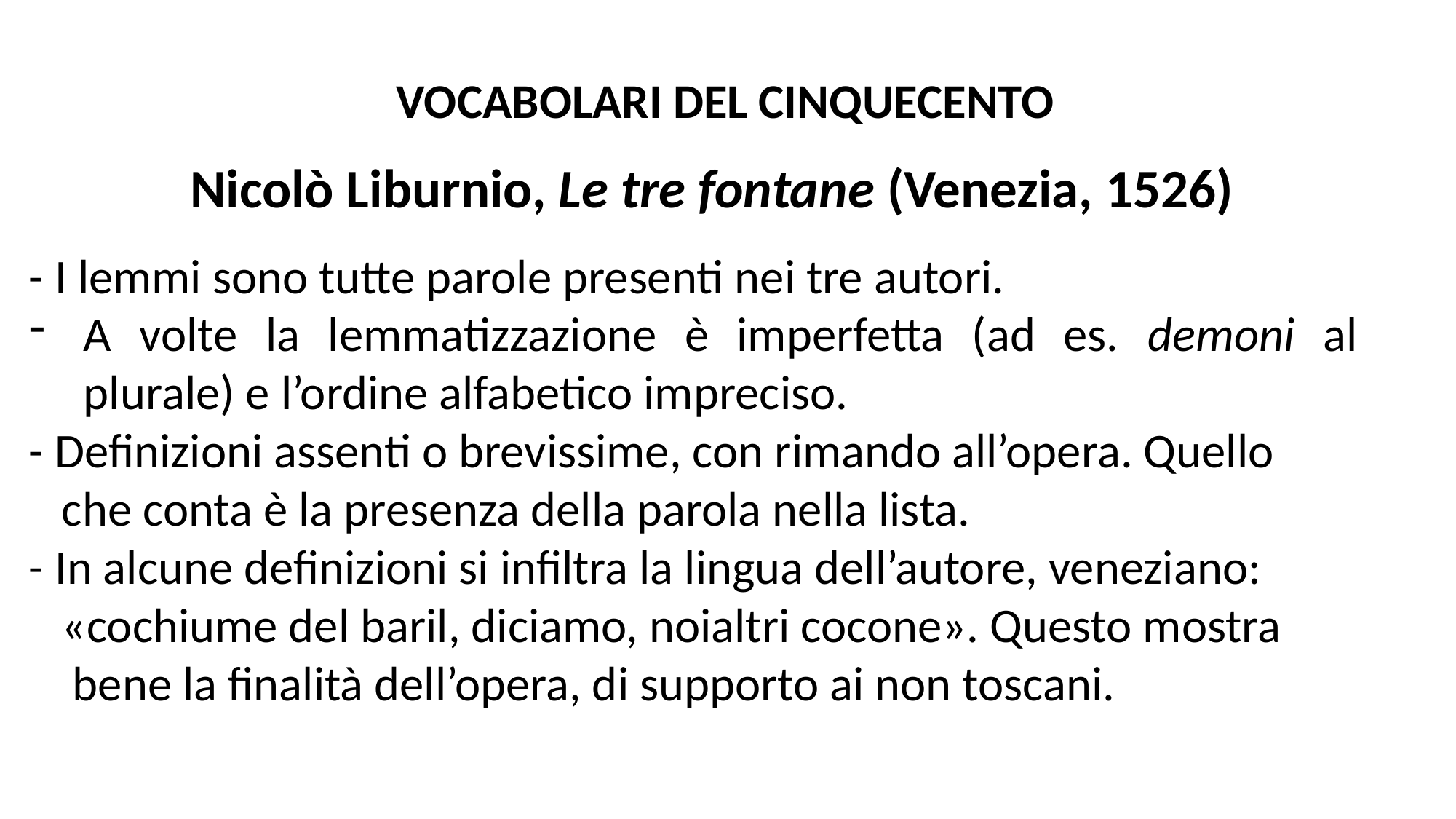

VOCABOLARI DEL CINQUECENTO
Nicolò Liburnio, Le tre fontane (Venezia, 1526)
- I lemmi sono tutte parole presenti nei tre autori.
A volte la lemmatizzazione è imperfetta (ad es. demoni al plurale) e l’ordine alfabetico impreciso.
- Definizioni assenti o brevissime, con rimando all’opera. Quello
   che conta è la presenza della parola nella lista.
- In alcune definizioni si infiltra la lingua dell’autore, veneziano:
   «cochiume del baril, diciamo, noialtri cocone». Questo mostra
    bene la finalità dell’opera, di supporto ai non toscani.